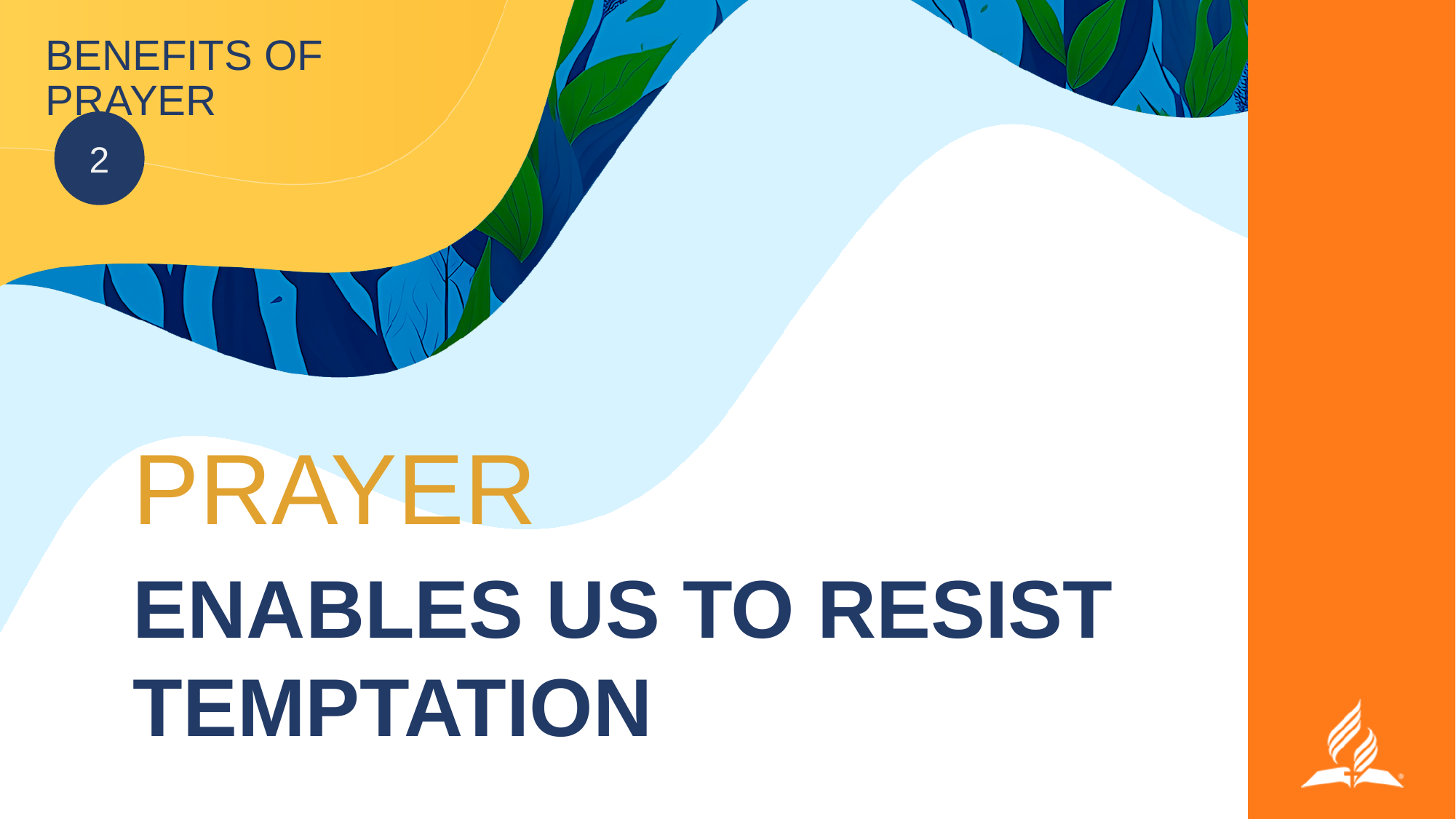

# BENEFITS OF PRAYER
2
PRAYER
ENABLES US TO RESIST TEMPTATION